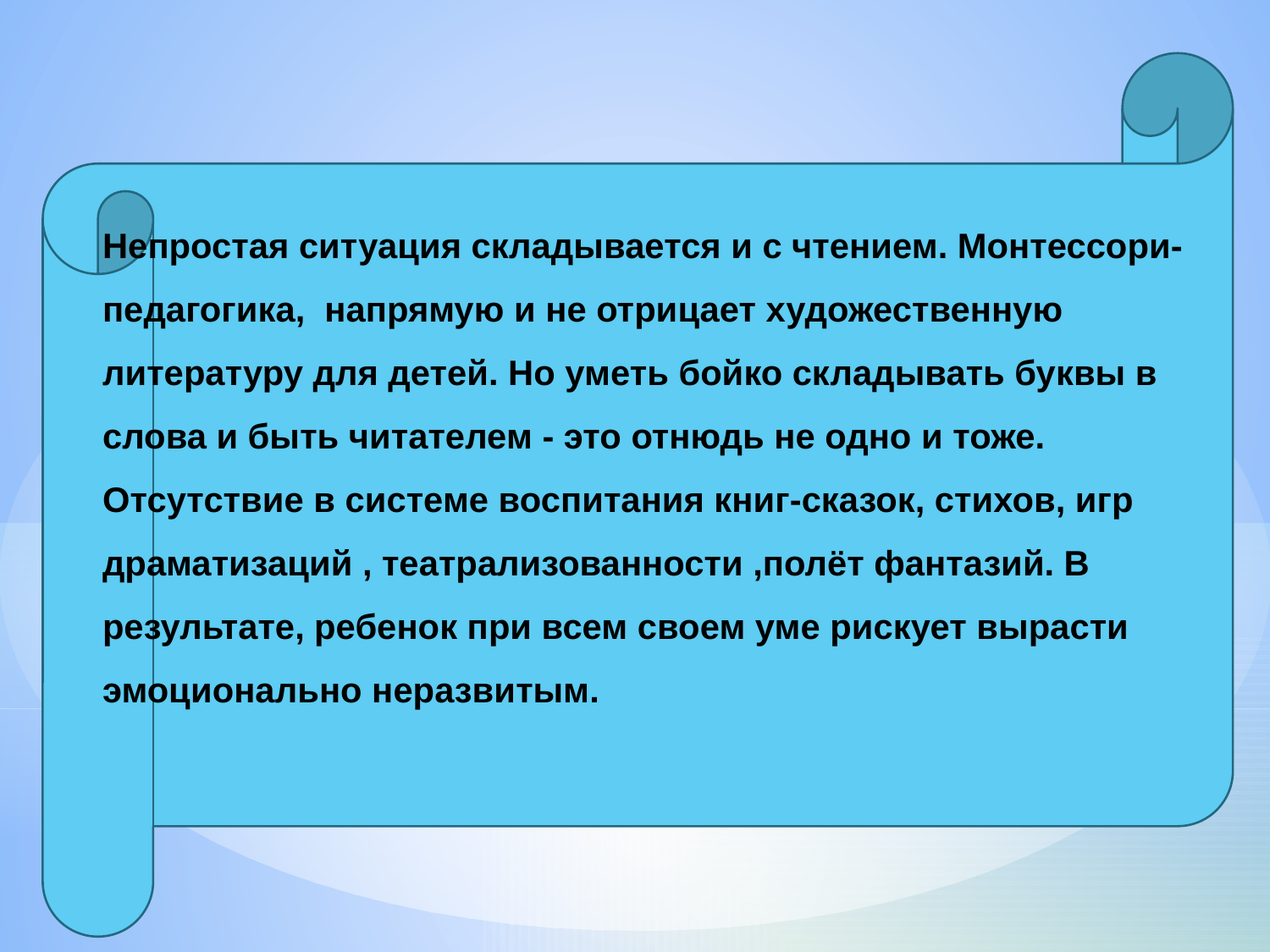

Непростая ситуация складывается и с чтением. Монтессори-педагогика,  напрямую и не отрицает художественную литературу для детей. Но уметь бойко складывать буквы в слова и быть читателем - это отнюдь не одно и тоже. Отсутствие в системе воспитания книг-сказок, стихов, игр драматизаций , театрализованности ,полёт фантазий. В результате, ребенок при всем своем уме рискует вырасти эмоционально неразвитым.